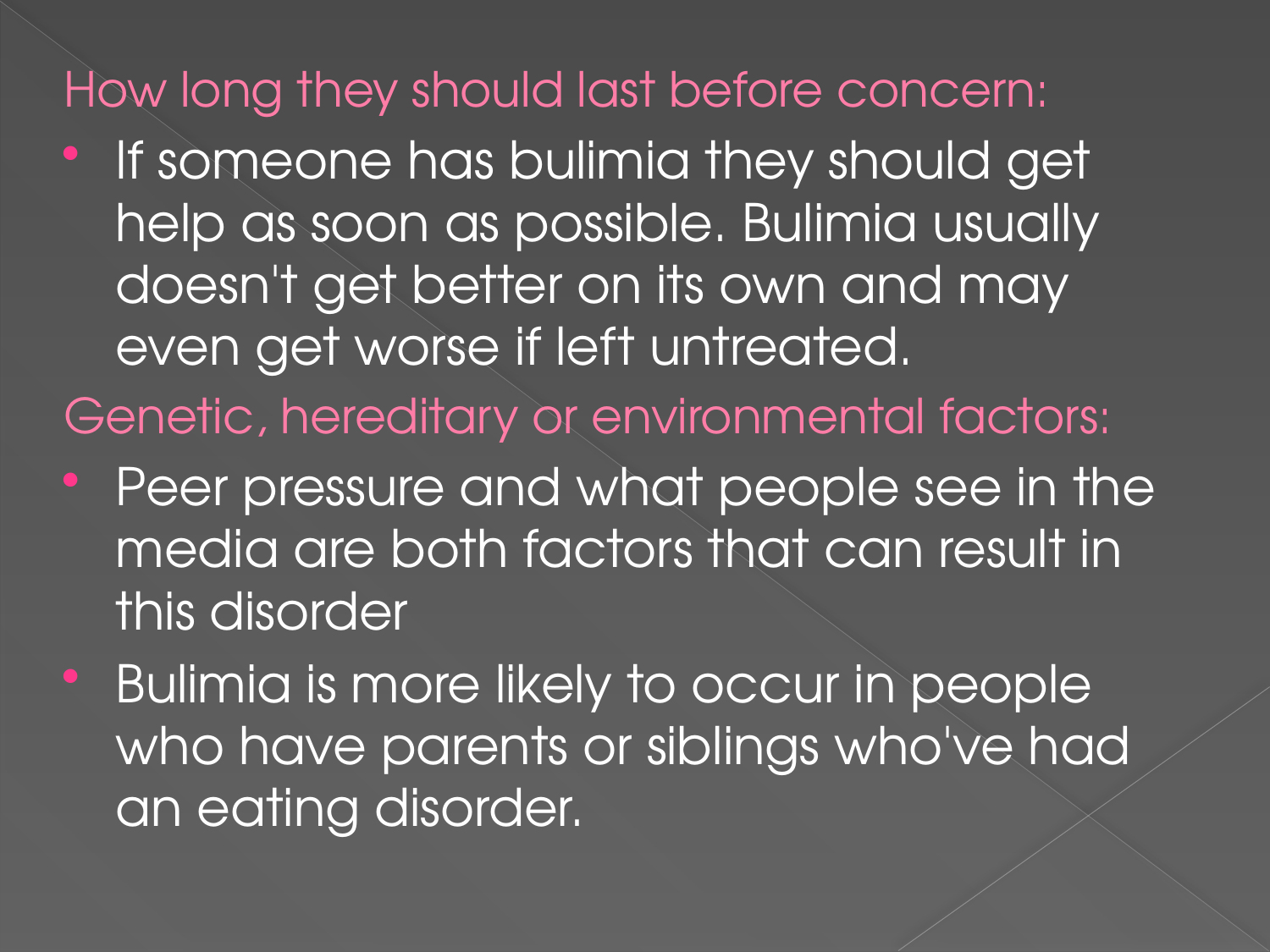

How long they should last before concern:
If someone has bulimia they should get help as soon as possible. Bulimia usually doesn't get better on its own and may even get worse if left untreated.
Genetic, hereditary or environmental factors:
Peer pressure and what people see in the media are both factors that can result in this disorder
Bulimia is more likely to occur in people who have parents or siblings who've had an eating disorder.